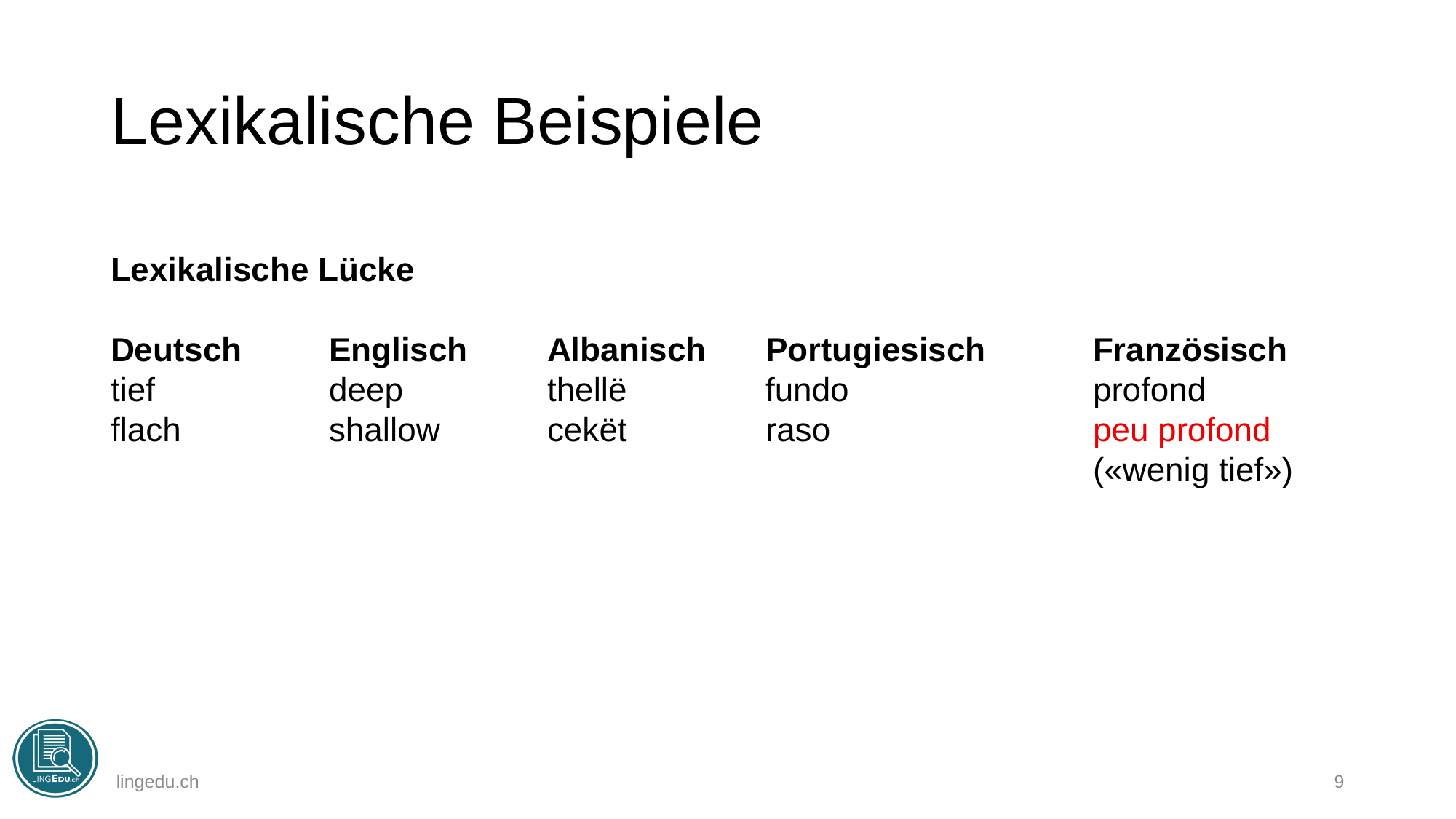

# Lexikalische Beispiele
Lexikalische Lücke

Deutsch	Englisch	Albanisch	Portugiesisch	Französisch
tief		deep		thellë		fundo			profond
flach		shallow	cekët		raso			peu profond
									(«wenig tief»)
lingedu.ch
9